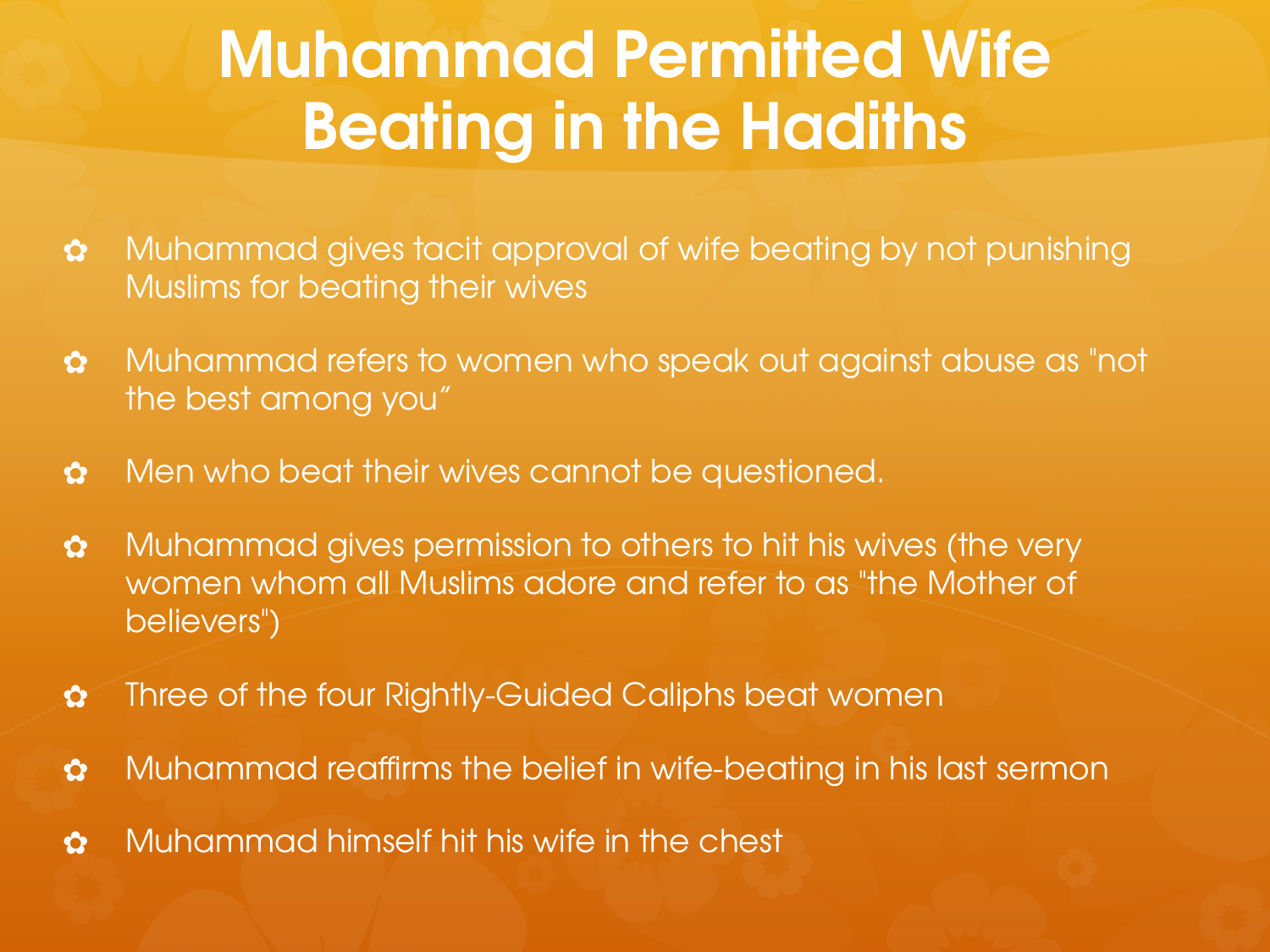

# Muhammad Permitted Wife Beating in the Hadiths
Muhammad gives tacit approval of wife beating by not punishing Muslims for beating their wives
Muhammad refers to women who speak out against abuse as "not the best among you”
Men who beat their wives cannot be questioned.
Muhammad gives permission to others to hit his wives (the very women whom all Muslims adore and refer to as "the Mother of believers")
Three of the four Rightly-Guided Caliphs beat women
Muhammad reaffirms the belief in wife-beating in his last sermon
Muhammad himself hit his wife in the chest